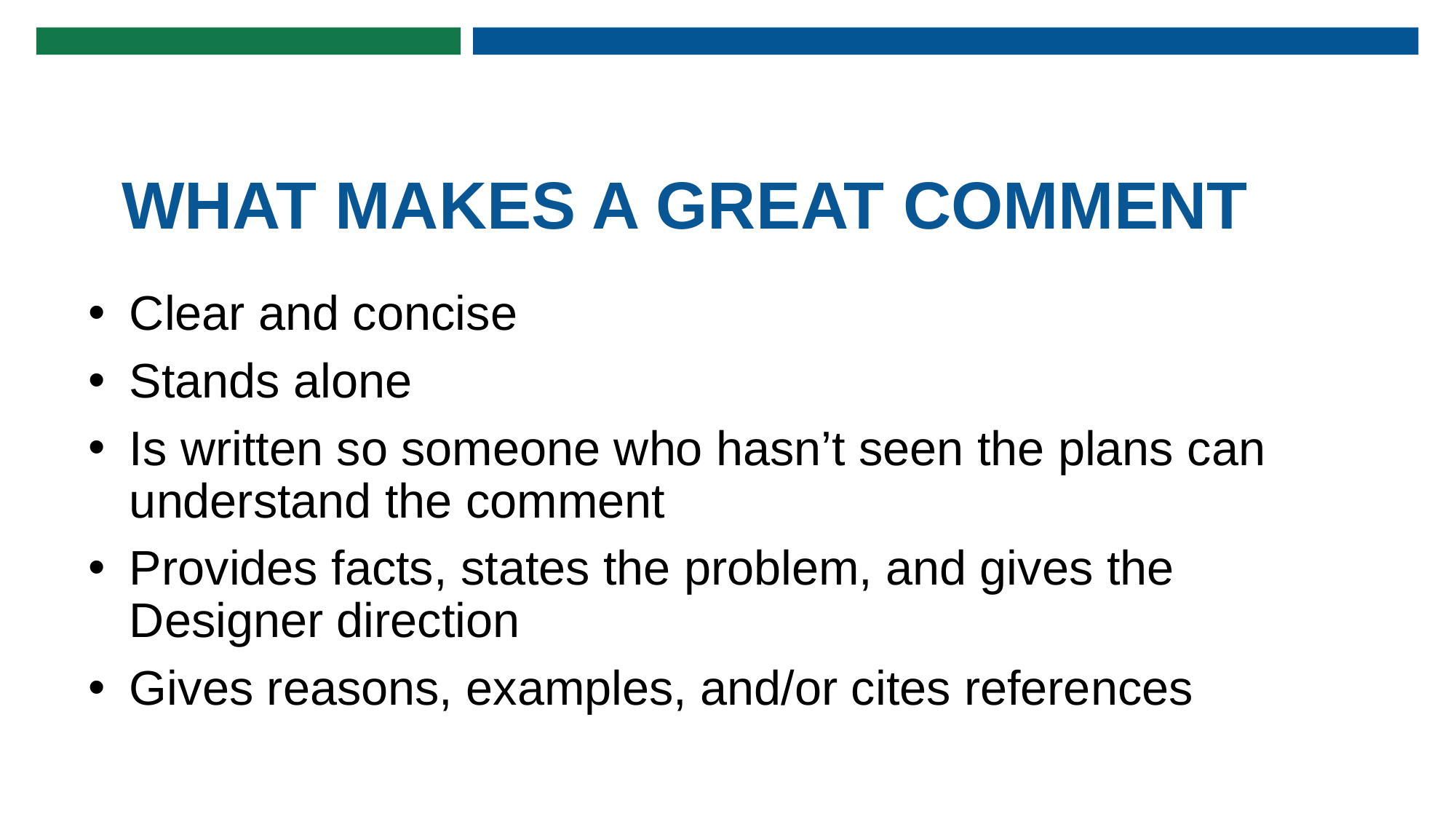

# WHAT MAKES A GREAT COMMENT
Clear and concise
Stands alone
Is written so someone who hasn’t seen the plans can understand the comment
Provides facts, states the problem, and gives the Designer direction
Gives reasons, examples, and/or cites references